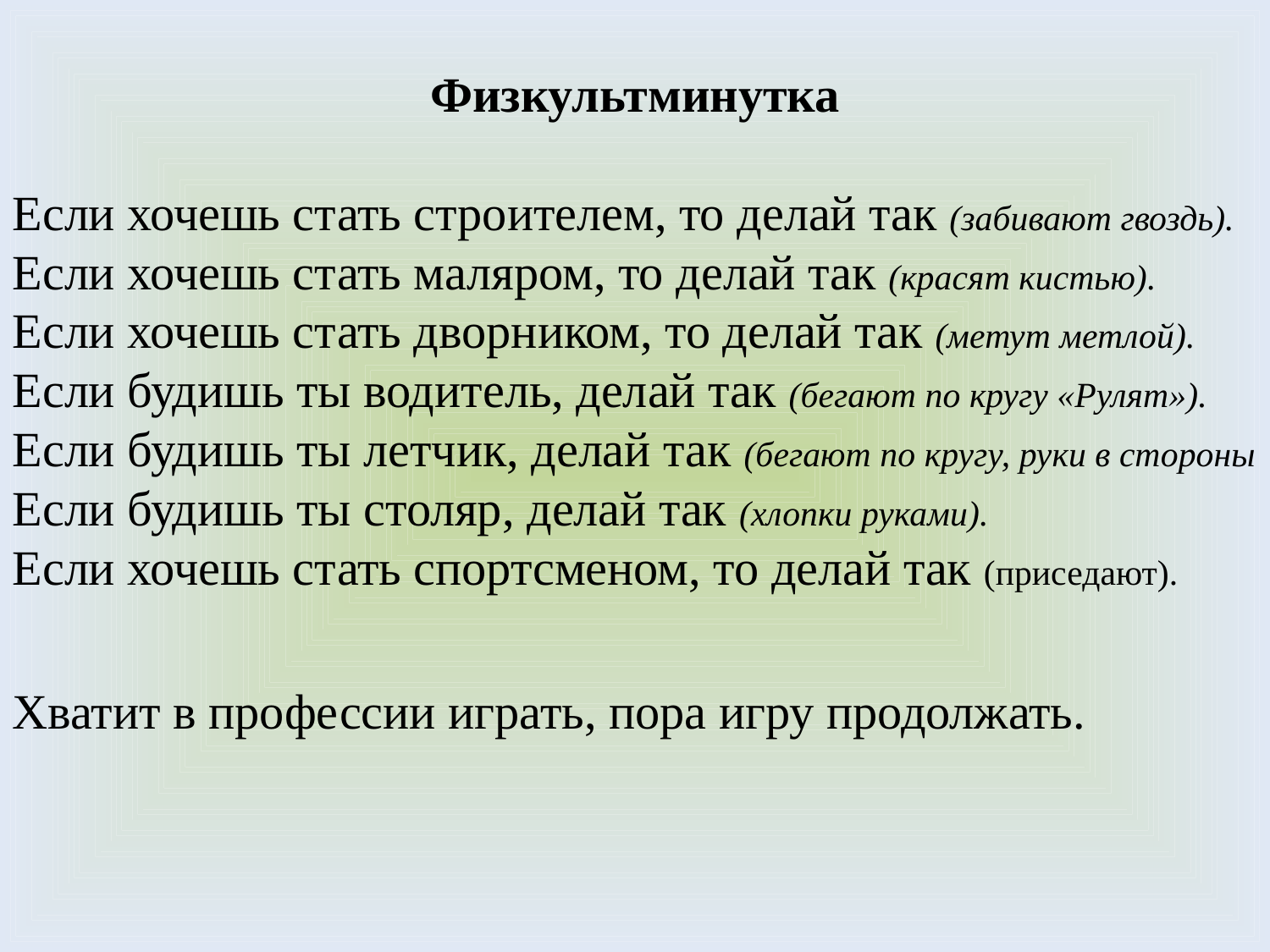

Физкультминутка

Если хочешь стать строителем, то делай так (забивают гвоздь).
Если хочешь стать маляром, то делай так (красят кистью).
Если хочешь стать дворником, то делай так (метут метлой).
Если будишь ты водитель, делай так (бегают по кругу «Рулят»).
Если будишь ты летчик, делай так (бегают по кругу, руки в стороны
Если будишь ты столяр, делай так (хлопки руками).
Если хочешь стать спортсменом, то делай так (приседают).

Хватит в профессии играть, пора игру продолжать.